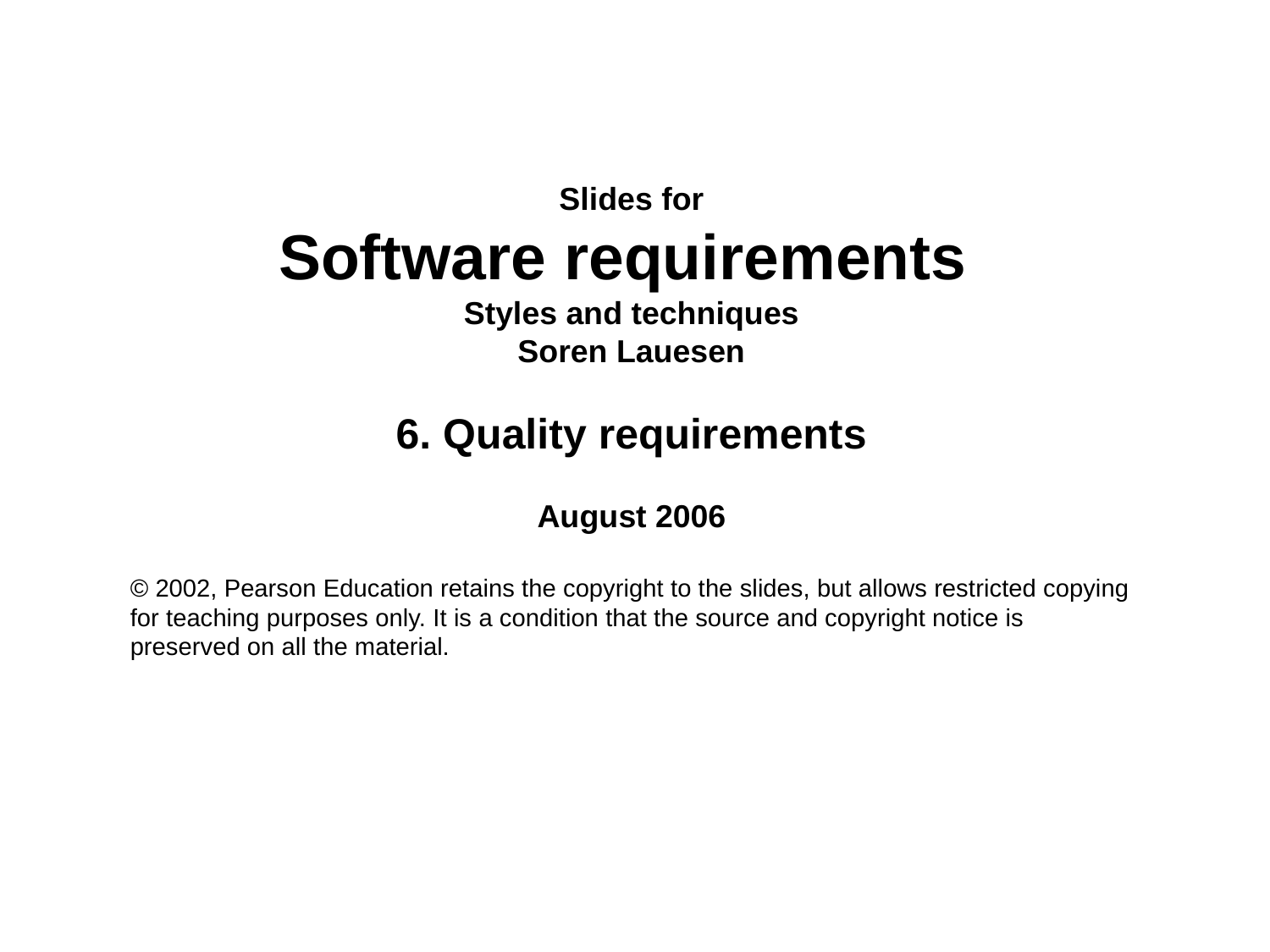

Slides for
Software requirements
Styles and techniques
Soren Lauesen

6. Quality requirements

August 2006

© 2002, Pearson Education retains the copyright to the slides, but allows restricted copying for teaching purposes only. It is a condition that the source and copyright notice is preserved on all the material.